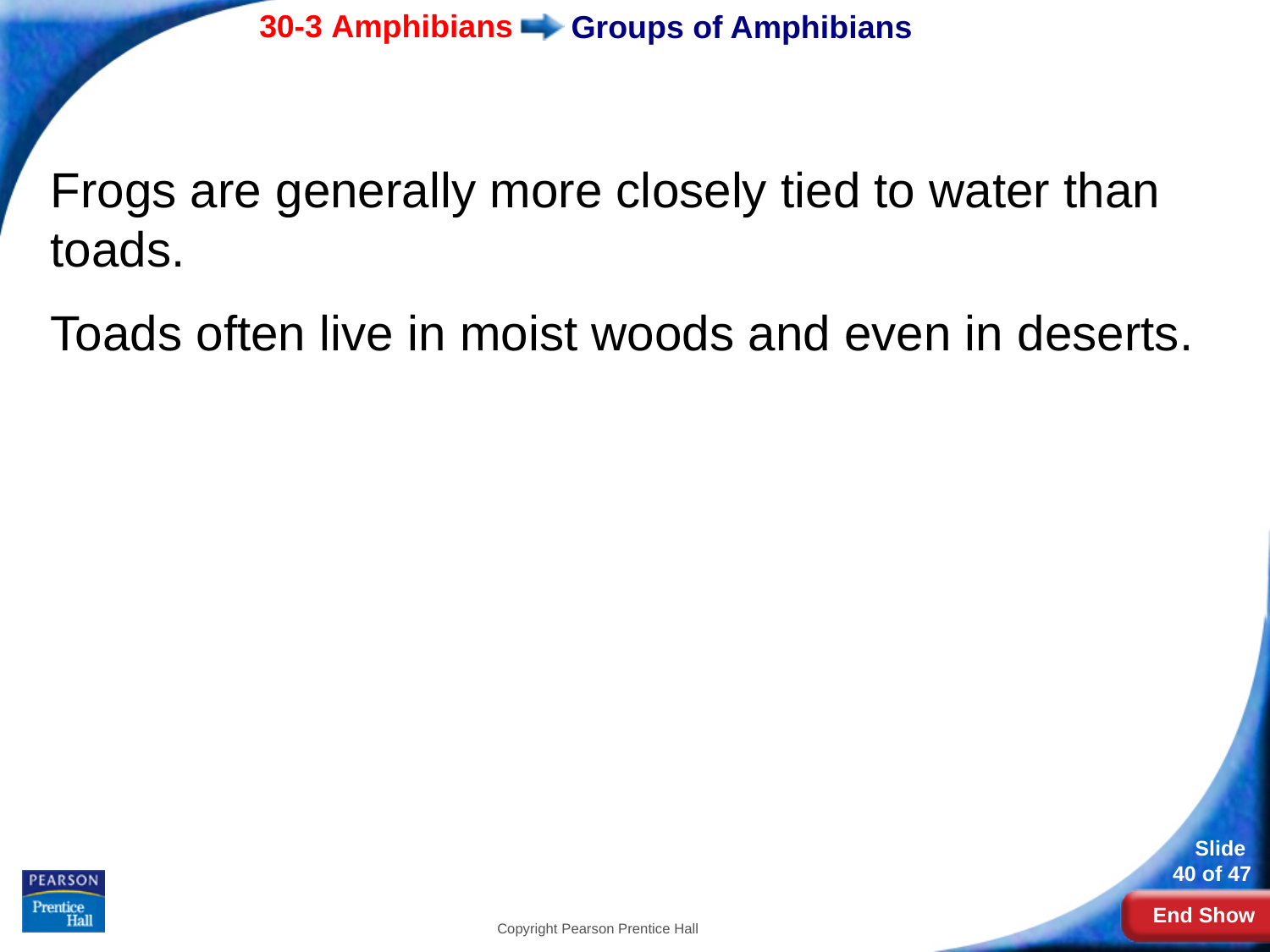

# Groups of Amphibians
Frogs are generally more closely tied to water than toads.
Toads often live in moist woods and even in deserts.
Copyright Pearson Prentice Hall